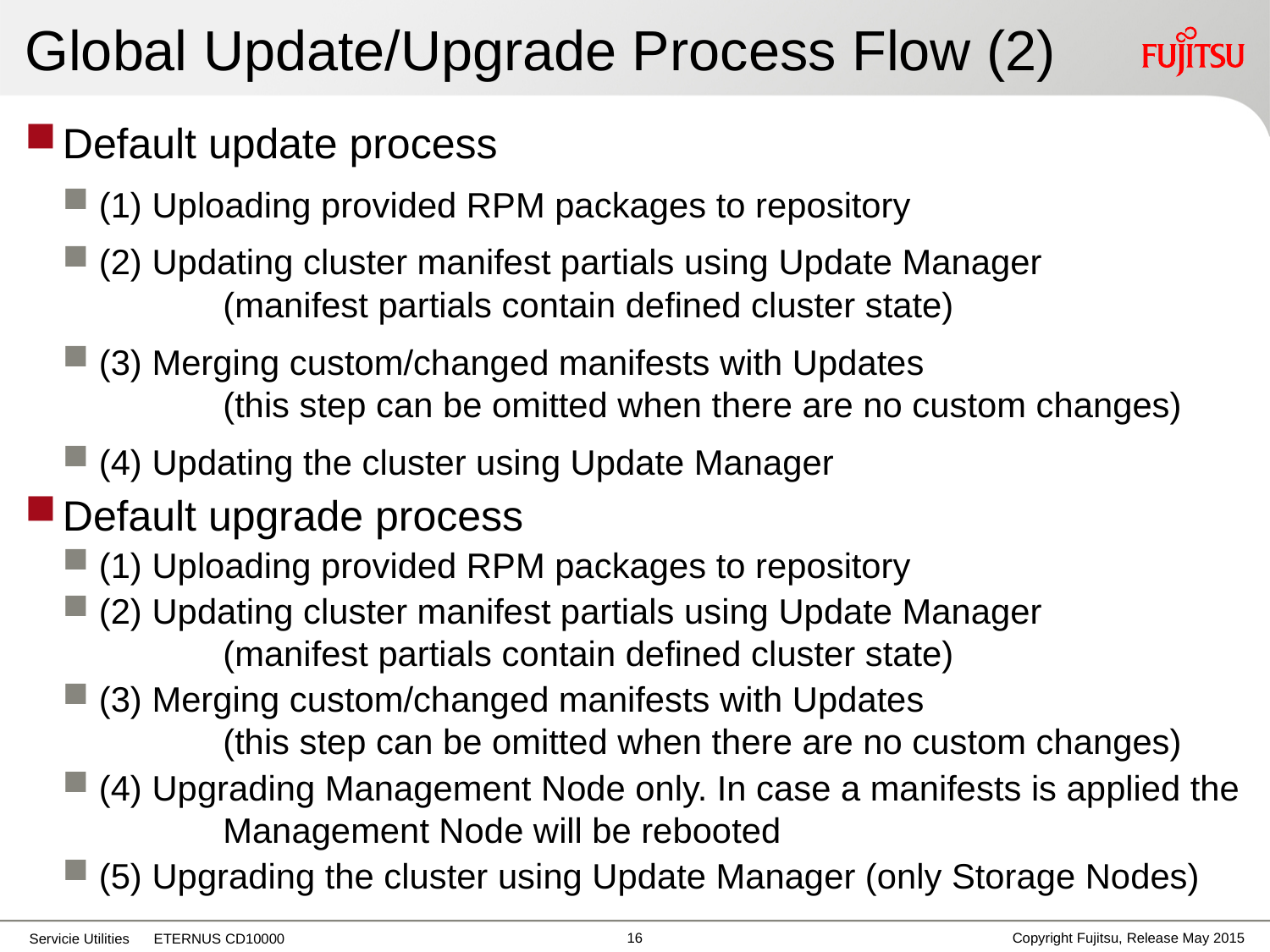

# Global Update/Upgrade Process Flow (2)
Default update process
(1) Uploading provided RPM packages to repository
(2) Updating cluster manifest partials using Update Manager
	(manifest partials contain defined cluster state)
(3) Merging custom/changed manifests with Updates
	(this step can be omitted when there are no custom changes)
(4) Updating the cluster using Update Manager
Default upgrade process
(1) Uploading provided RPM packages to repository
(2) Updating cluster manifest partials using Update Manager
	(manifest partials contain defined cluster state)
(3) Merging custom/changed manifests with Updates
	(this step can be omitted when there are no custom changes)
(4) Upgrading Management Node only. In case a manifests is applied the  	Management Node will be rebooted
(5) Upgrading the cluster using Update Manager (only Storage Nodes)
16
Copyright Fujitsu, Release May 2015
Servicie Utilities      ETERNUS CD10000